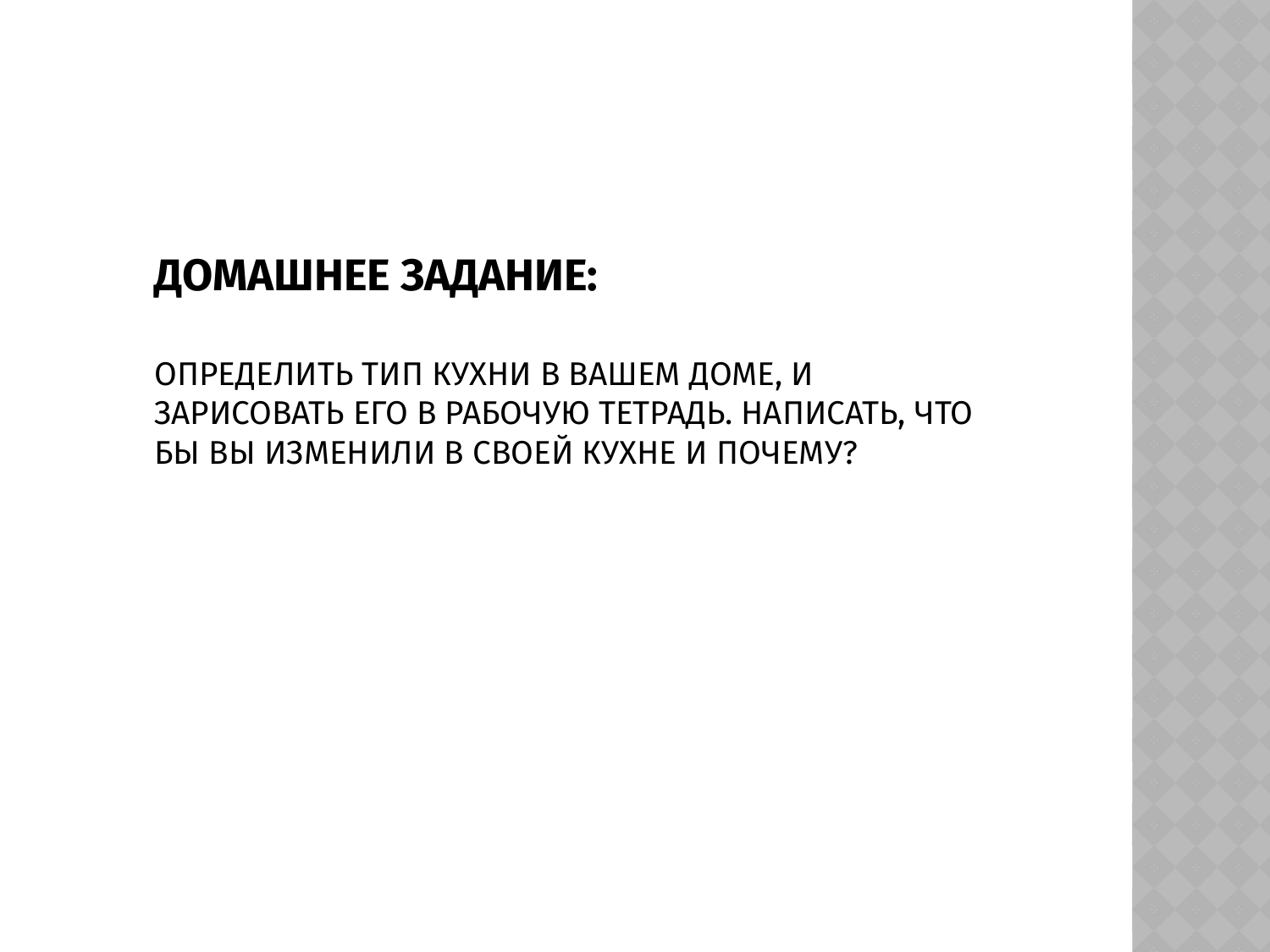

# Домашнее задание: Определить тип кухни в вашем доме, и зарисовать его в рабочую тетрадь. Написать, что бы вы изменили в своей кухне и почему?